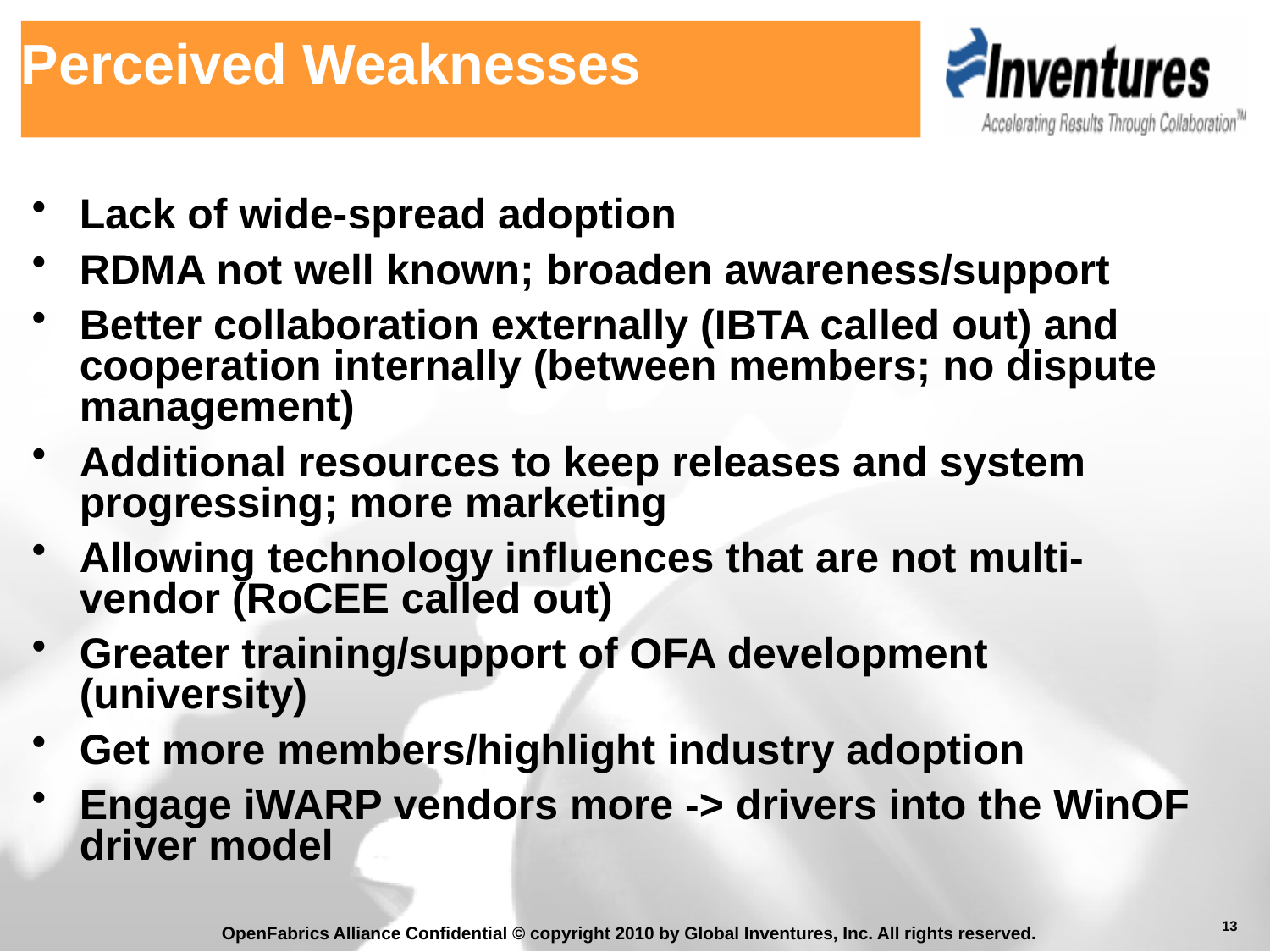

Perceived Weaknesses
Lack of wide-spread adoption
RDMA not well known; broaden awareness/support
Better collaboration externally (IBTA called out) and cooperation internally (between members; no dispute management)
Additional resources to keep releases and system progressing; more marketing
Allowing technology influences that are not multi-vendor (RoCEE called out)
Greater training/support of OFA development (university)
Get more members/highlight industry adoption
Engage iWARP vendors more -> drivers into the WinOF driver model